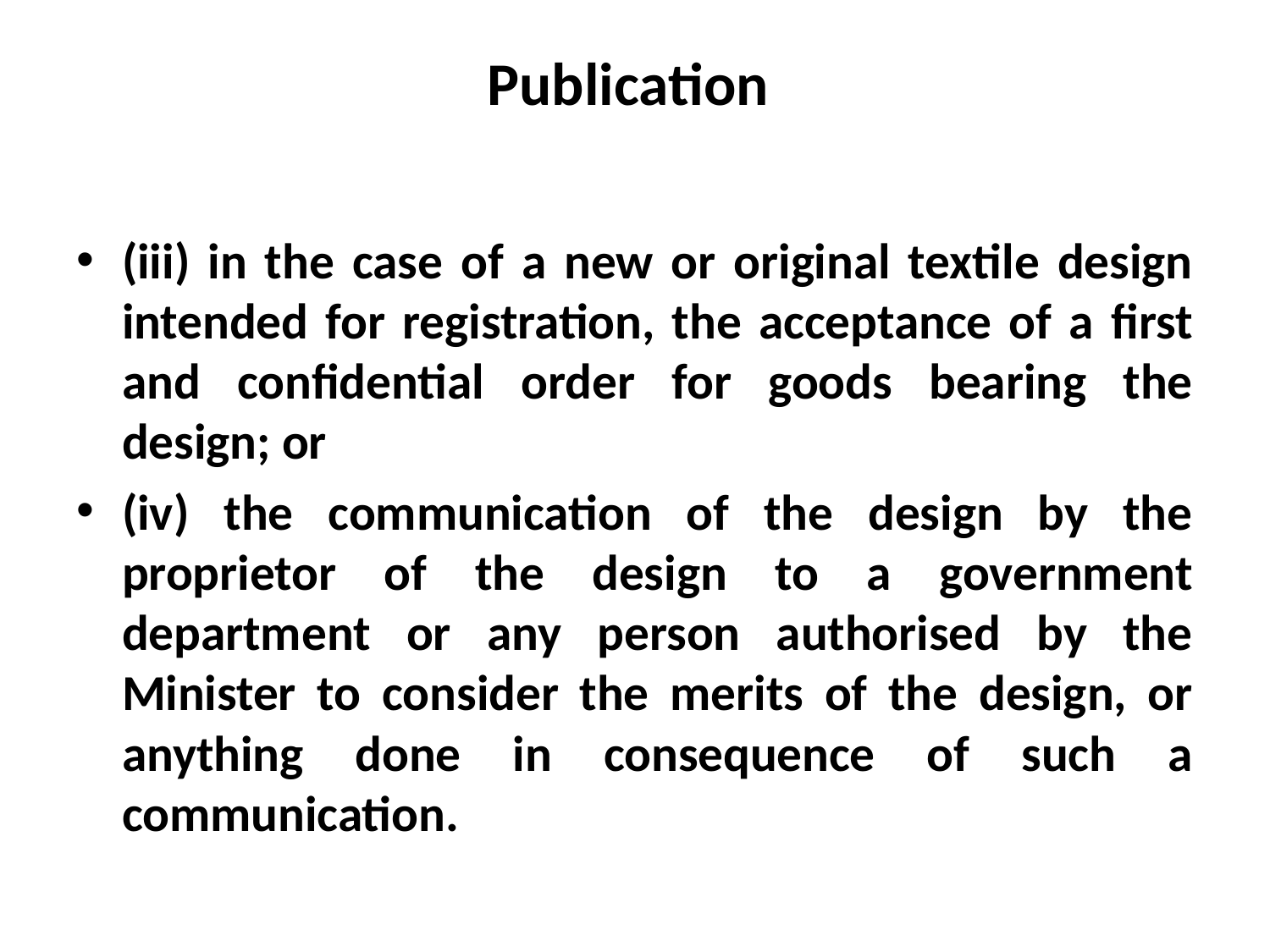

# Publication
(iii) in the case of a new or original textile design intended for registration, the acceptance of a first and confidential order for goods bearing the design; or
(iv) the communication of the design by the proprietor of the design to a government department or any person authorised by the Minister to consider the merits of the design, or anything done in consequence of such a communication.